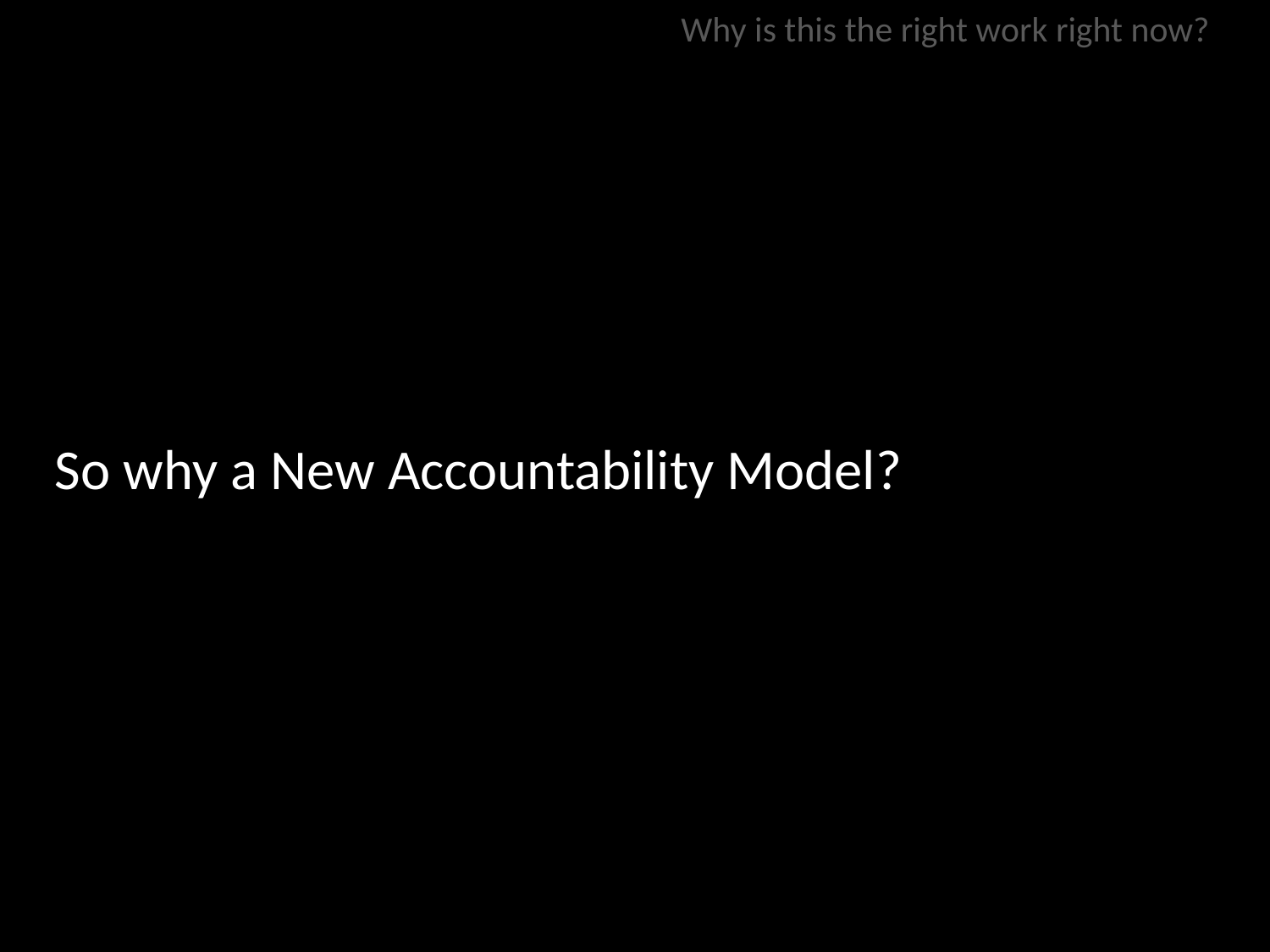

Why is this the right work right now?
So why a New Accountability Model?